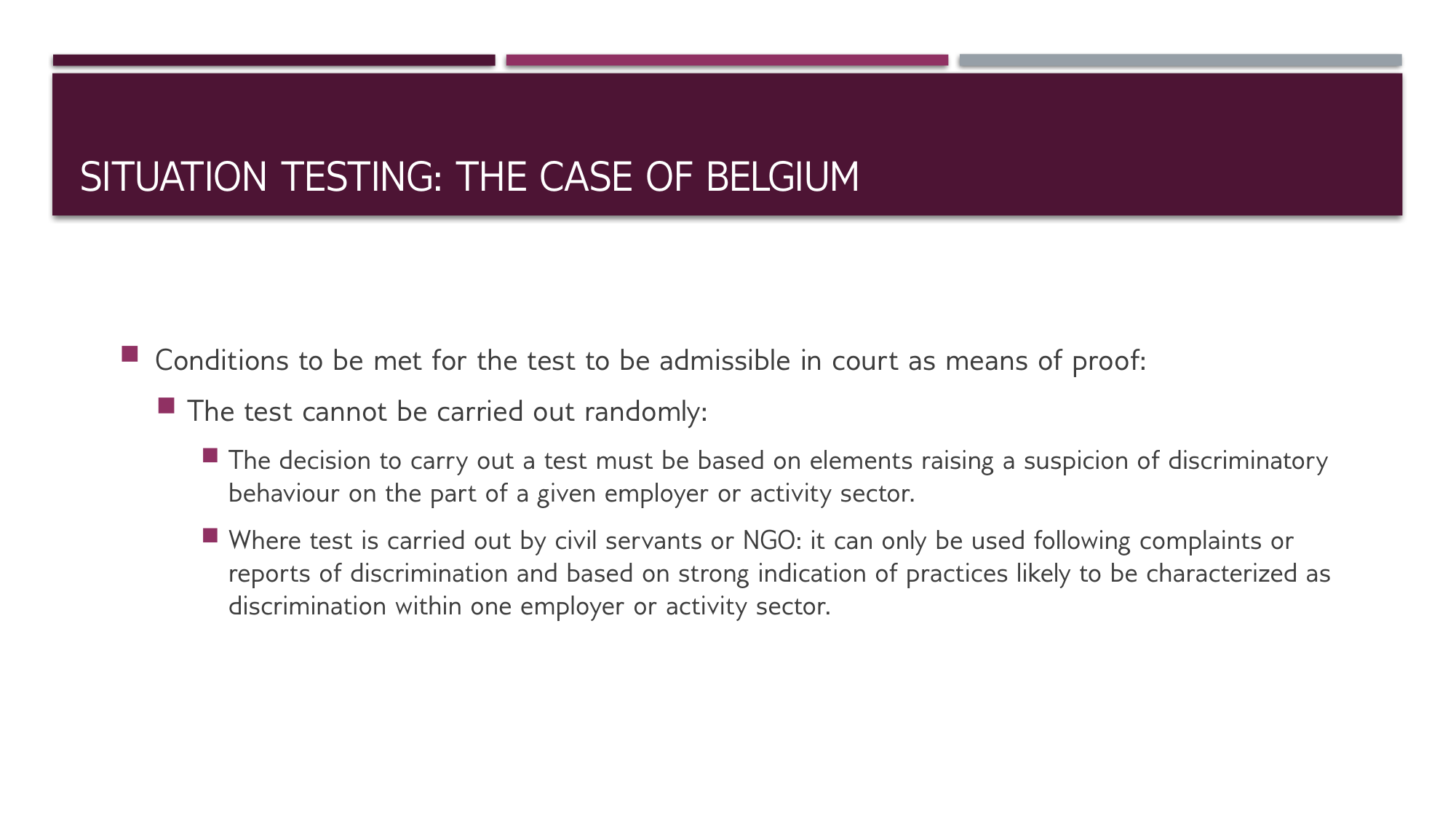

# Situation testing: the case of belgium
Conditions to be met for the test to be admissible in court as means of proof:
The test cannot be carried out randomly:
The decision to carry out a test must be based on elements raising a suspicion of discriminatory behaviour on the part of a given employer or activity sector.
Where test is carried out by civil servants or NGO: it can only be used following complaints or reports of discrimination and based on strong indication of practices likely to be characterized as discrimination within one employer or activity sector.